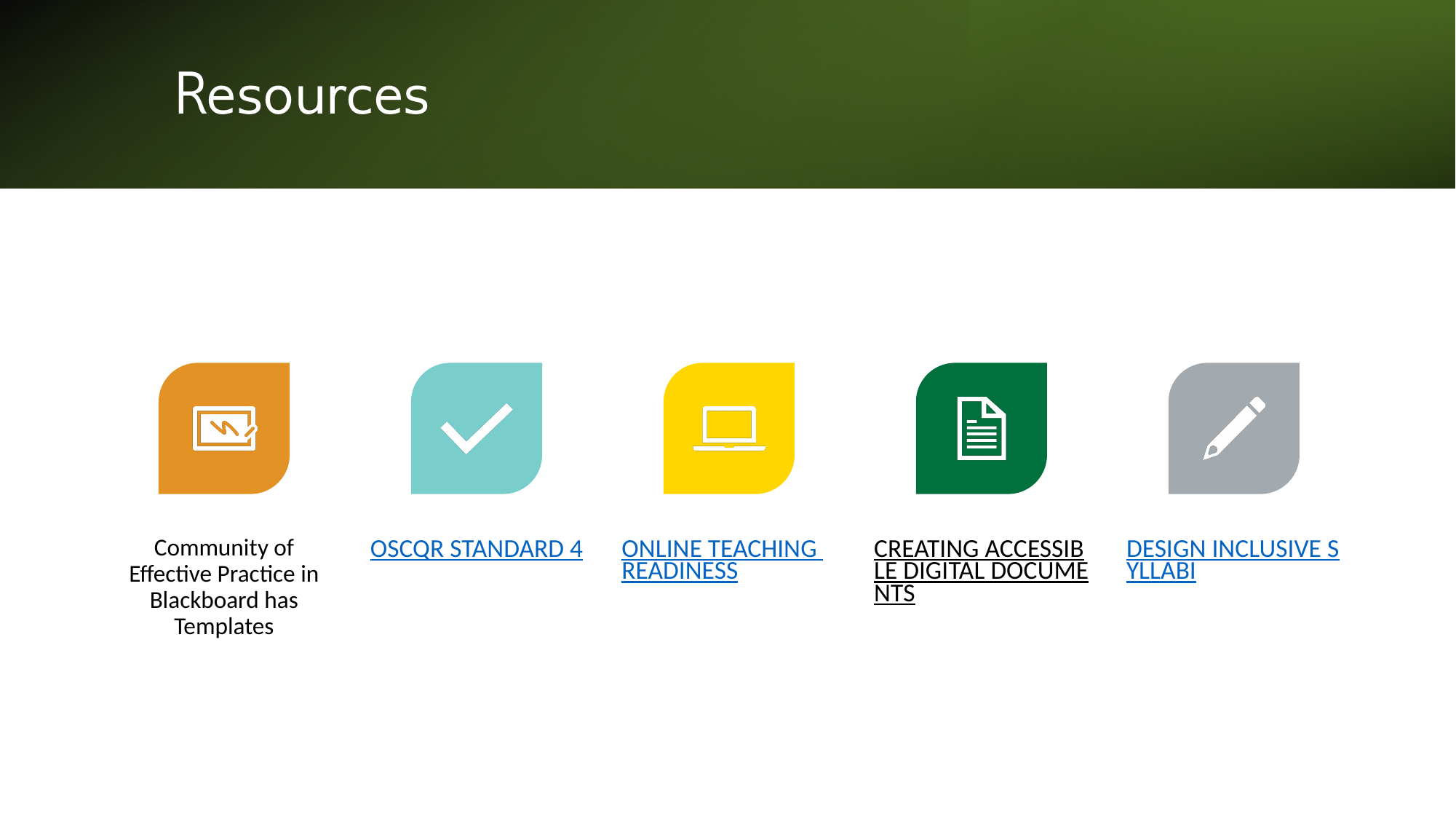

# Resources
Community of Effective Practice in Blackboard has Templates
OSCQR Standard 4
Online Teaching Readiness
Creating Accessible Digital Documents
Design Inclusive Syllabi